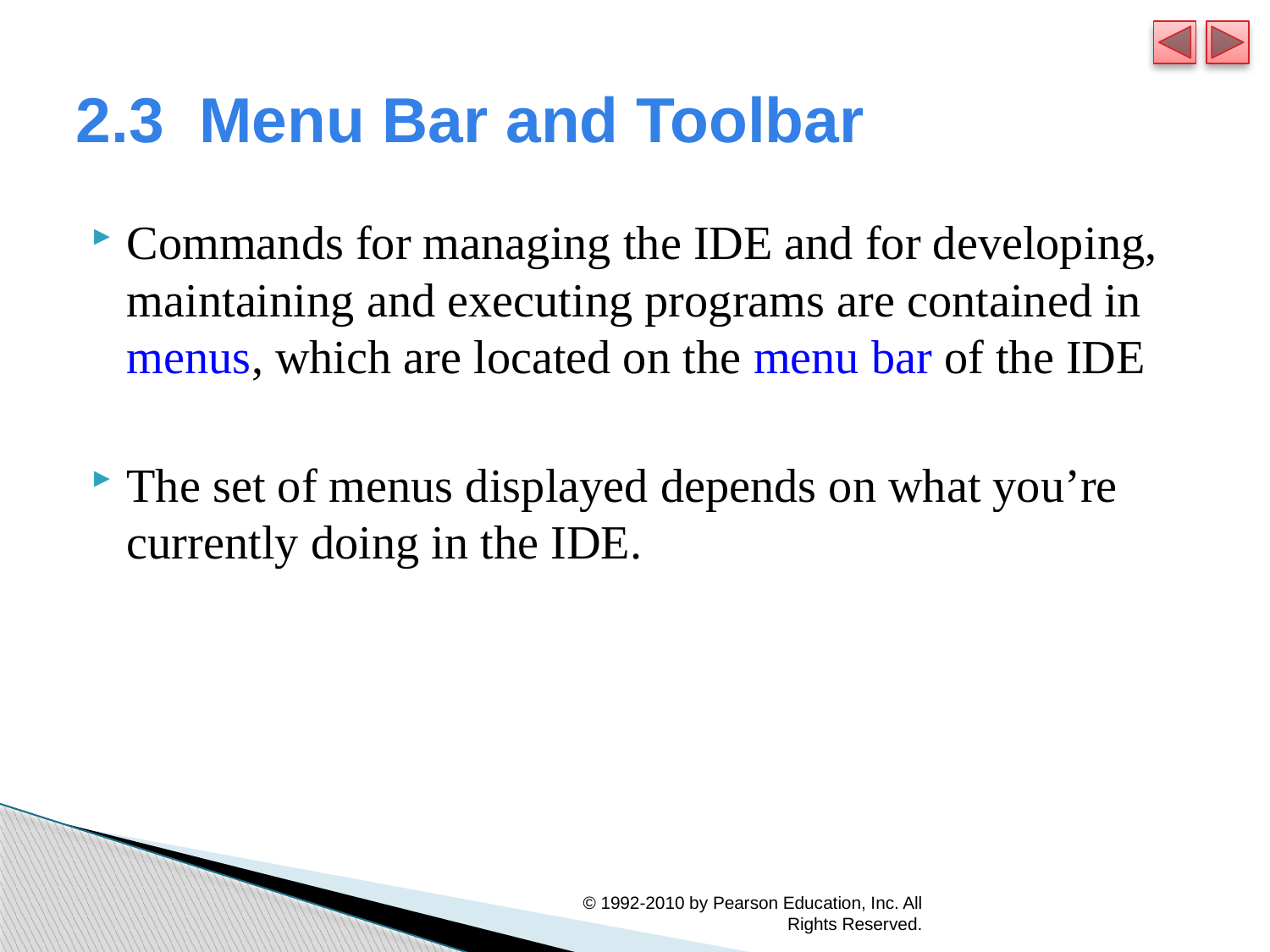

# 2.3  Menu Bar and Toolbar
Commands for managing the IDE and for developing, maintaining and executing programs are contained in menus, which are located on the menu bar of the IDE

The set of menus displayed depends on what you’re currently doing in the IDE.
© 1992-2010 by Pearson Education, Inc. All Rights Reserved.